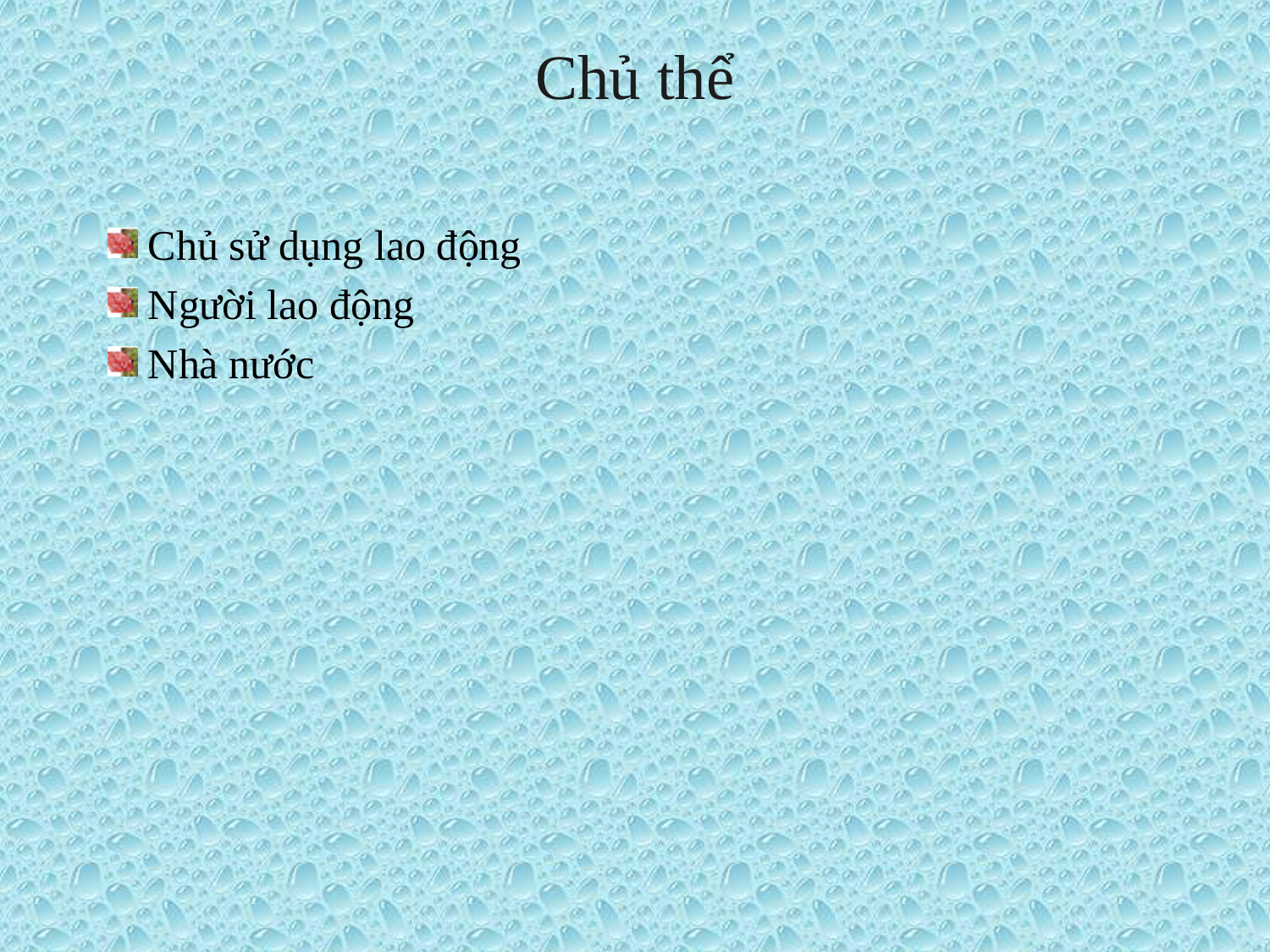

# Chủ thể
 Chủ sử dụng lao động
 Người lao động
 Nhà nước